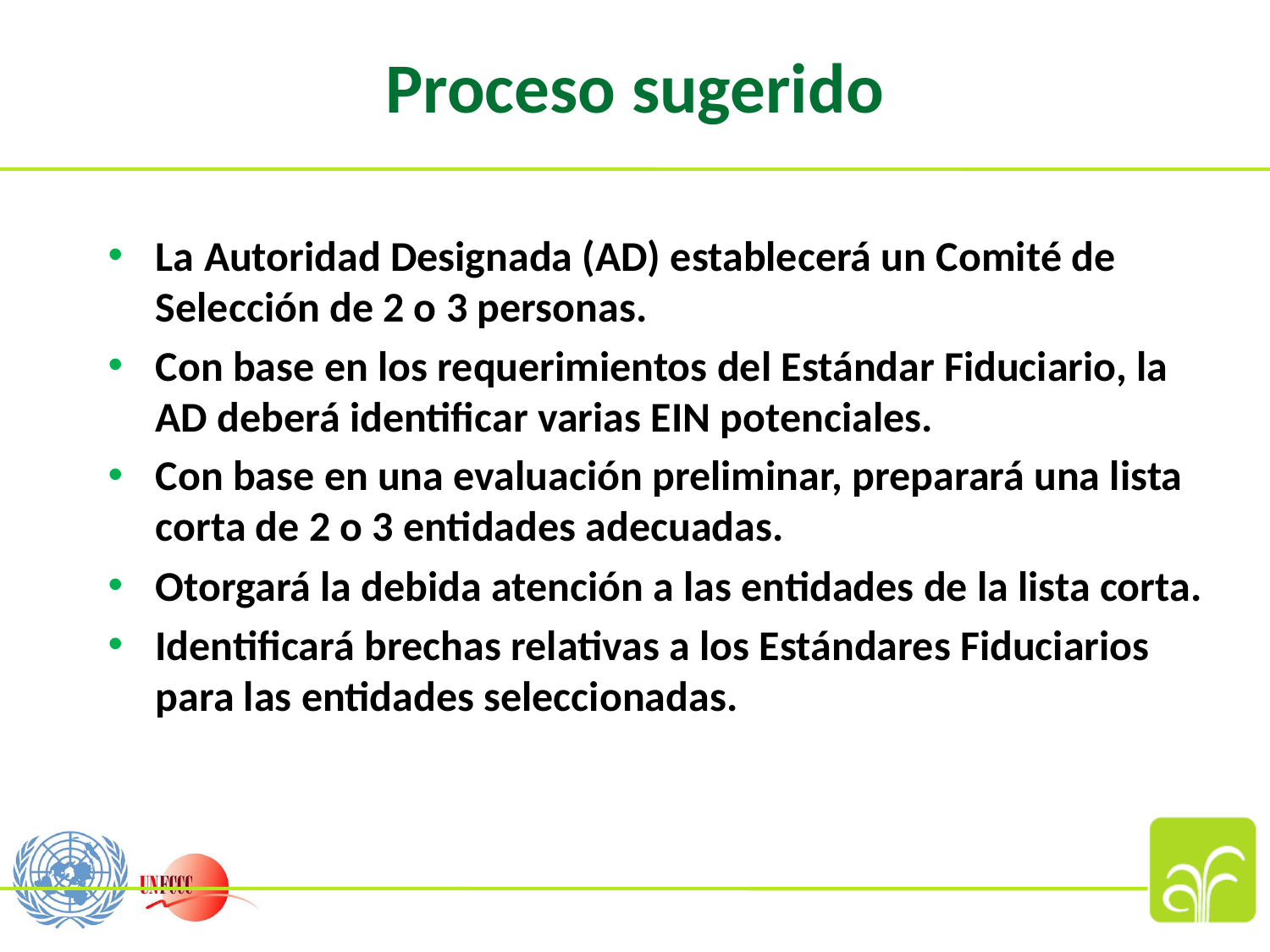

# Proceso sugerido
La Autoridad Designada (AD) establecerá un Comité de Selección de 2 o 3 personas.
Con base en los requerimientos del Estándar Fiduciario, la AD deberá identificar varias EIN potenciales.
Con base en una evaluación preliminar, preparará una lista corta de 2 o 3 entidades adecuadas.
Otorgará la debida atención a las entidades de la lista corta.
Identificará brechas relativas a los Estándares Fiduciarios para las entidades seleccionadas.